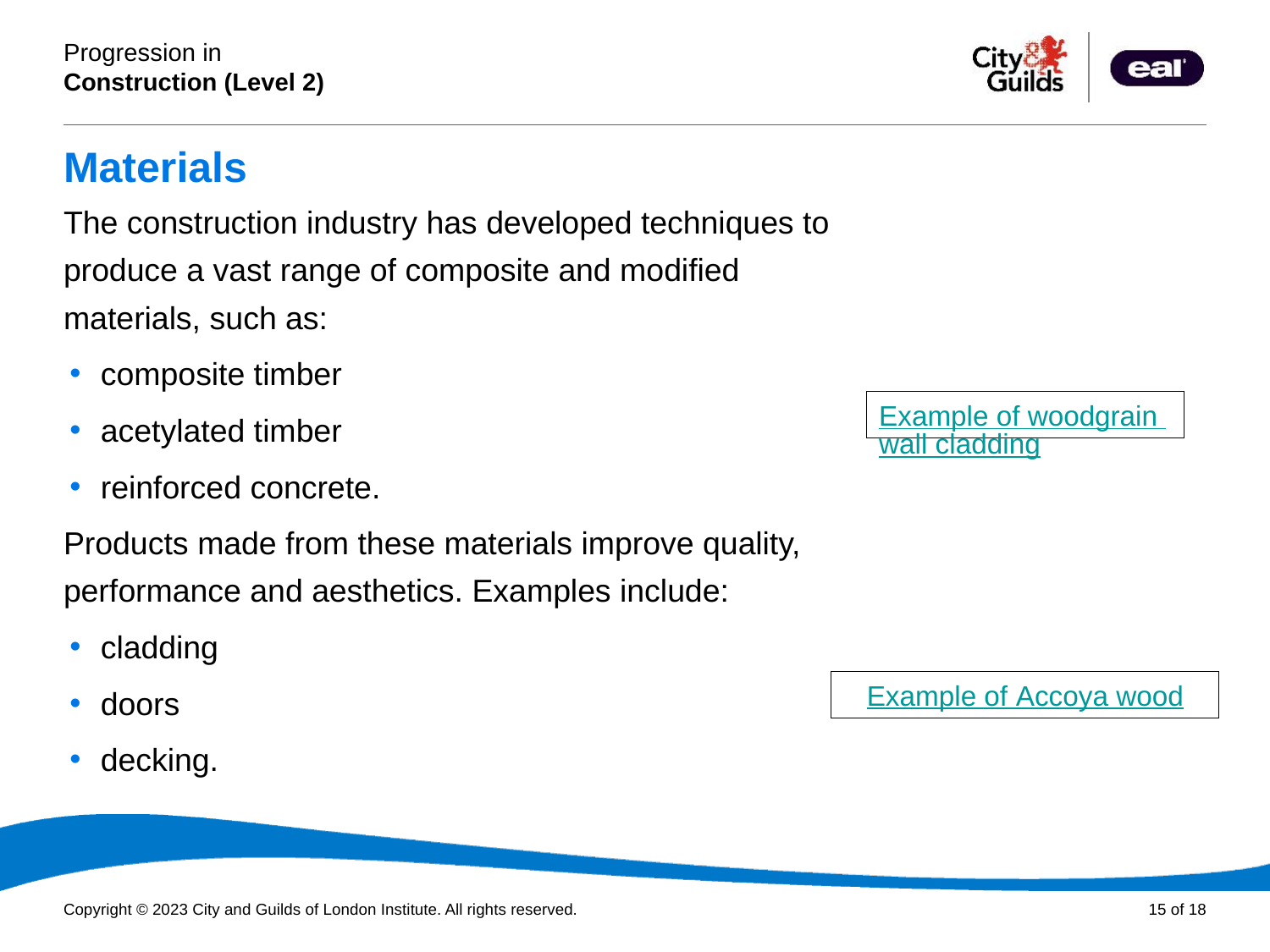

# Materials
The construction industry has developed techniques to produce a vast range of composite and modified materials, such as:
composite timber
acetylated timber
reinforced concrete.
Products made from these materials improve quality, performance and aesthetics. Examples include:
cladding
doors
decking.

Example of woodgrain wall cladding
Example of Accoya wood